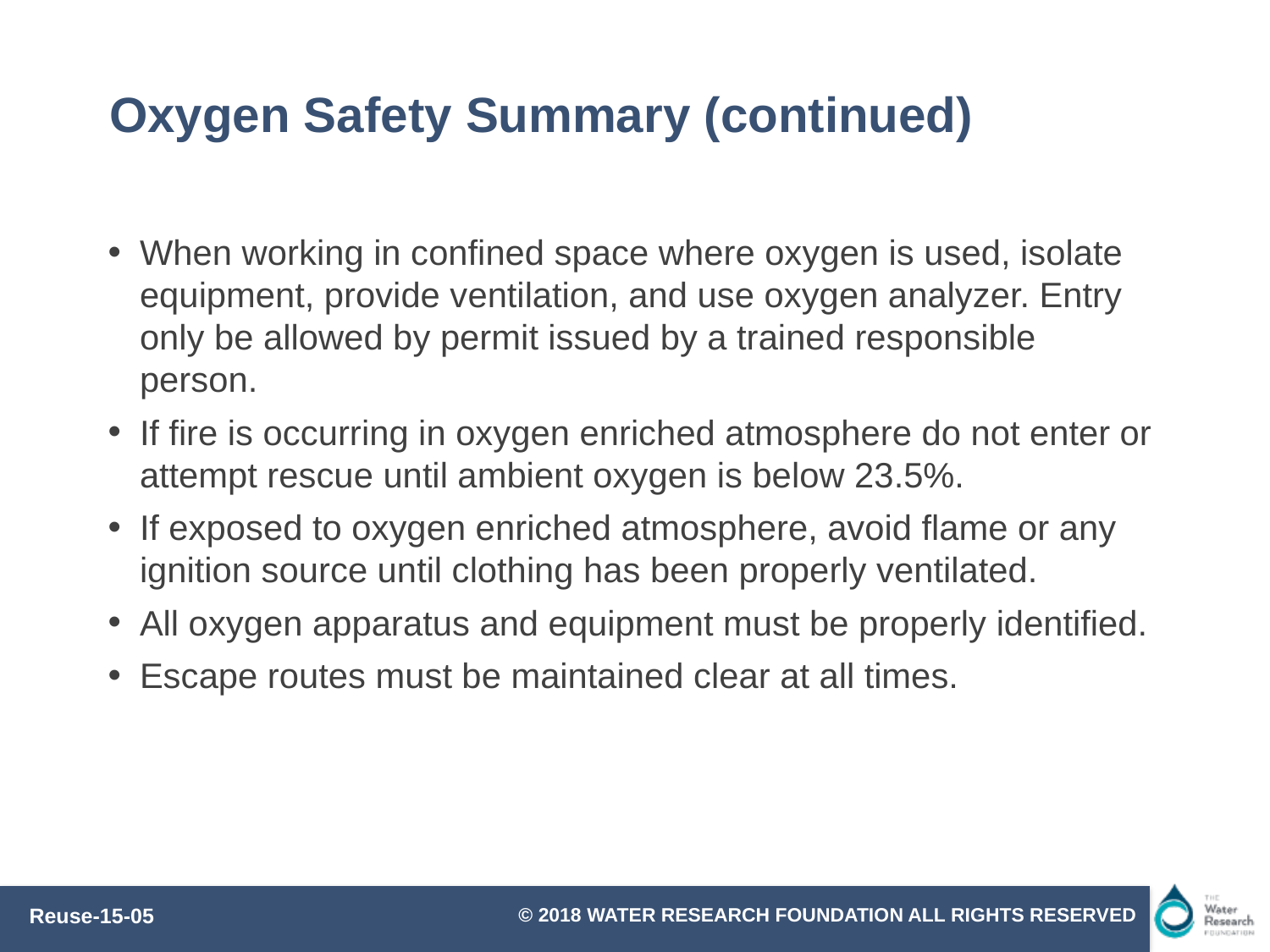

# Oxygen Safety Summary (continued)
When working in confined space where oxygen is used, isolate equipment, provide ventilation, and use oxygen analyzer. Entry only be allowed by permit issued by a trained responsible person.
If fire is occurring in oxygen enriched atmosphere do not enter or attempt rescue until ambient oxygen is below 23.5%.
If exposed to oxygen enriched atmosphere, avoid flame or any ignition source until clothing has been properly ventilated.
All oxygen apparatus and equipment must be properly identified.
Escape routes must be maintained clear at all times.